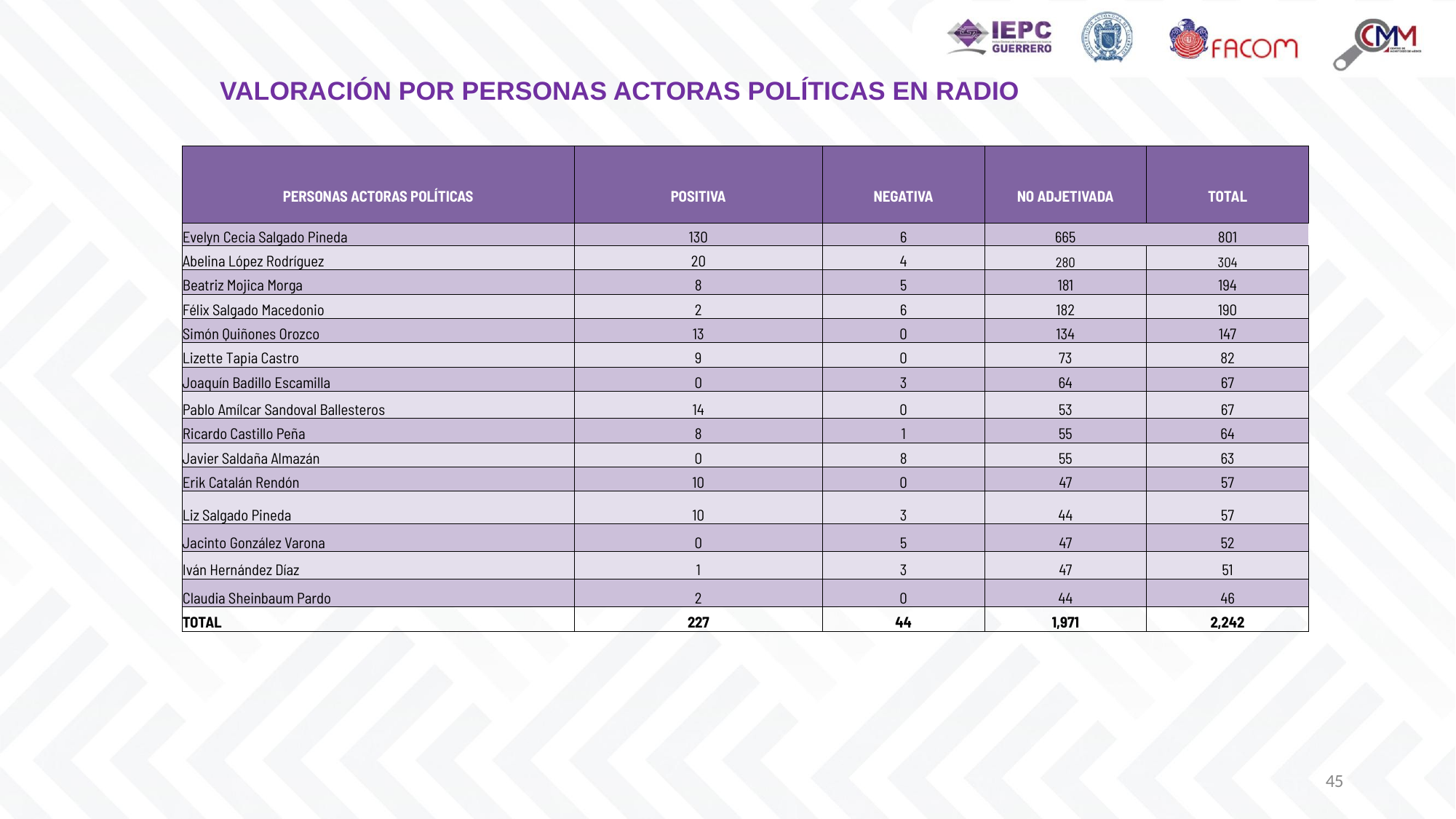

VALORACIÓN POR PERSONAS ACTORAS POLÍTICAS EN RADIO
| PERSONAS ACTORAS POLÍTICAS | POSITIVA | NEGATIVA | NO ADJETIVADA | TOTAL |
| --- | --- | --- | --- | --- |
| Evelyn Cecia Salgado Pineda | 130 | 6 | 665 | 801 |
| Abelina López Rodríguez | 20 | 4 | 280 | 304 |
| Beatriz Mojica Morga | 8 | 5 | 181 | 194 |
| Félix Salgado Macedonio | 2 | 6 | 182 | 190 |
| Simón Quiñones Orozco | 13 | 0 | 134 | 147 |
| Lizette Tapia Castro | 9 | 0 | 73 | 82 |
| Joaquín Badillo Escamilla | 0 | 3 | 64 | 67 |
| Pablo Amílcar Sandoval Ballesteros | 14 | 0 | 53 | 67 |
| Ricardo Castillo Peña | 8 | 1 | 55 | 64 |
| Javier Saldaña Almazán | 0 | 8 | 55 | 63 |
| Erik Catalán Rendón | 10 | 0 | 47 | 57 |
| Liz Salgado Pineda | 10 | 3 | 44 | 57 |
| Jacinto González Varona | 0 | 5 | 47 | 52 |
| Iván Hernández Díaz | 1 | 3 | 47 | 51 |
| Claudia Sheinbaum Pardo | 2 | 0 | 44 | 46 |
| TOTAL | 227 | 44 | 1,971 | 2,242 |
45